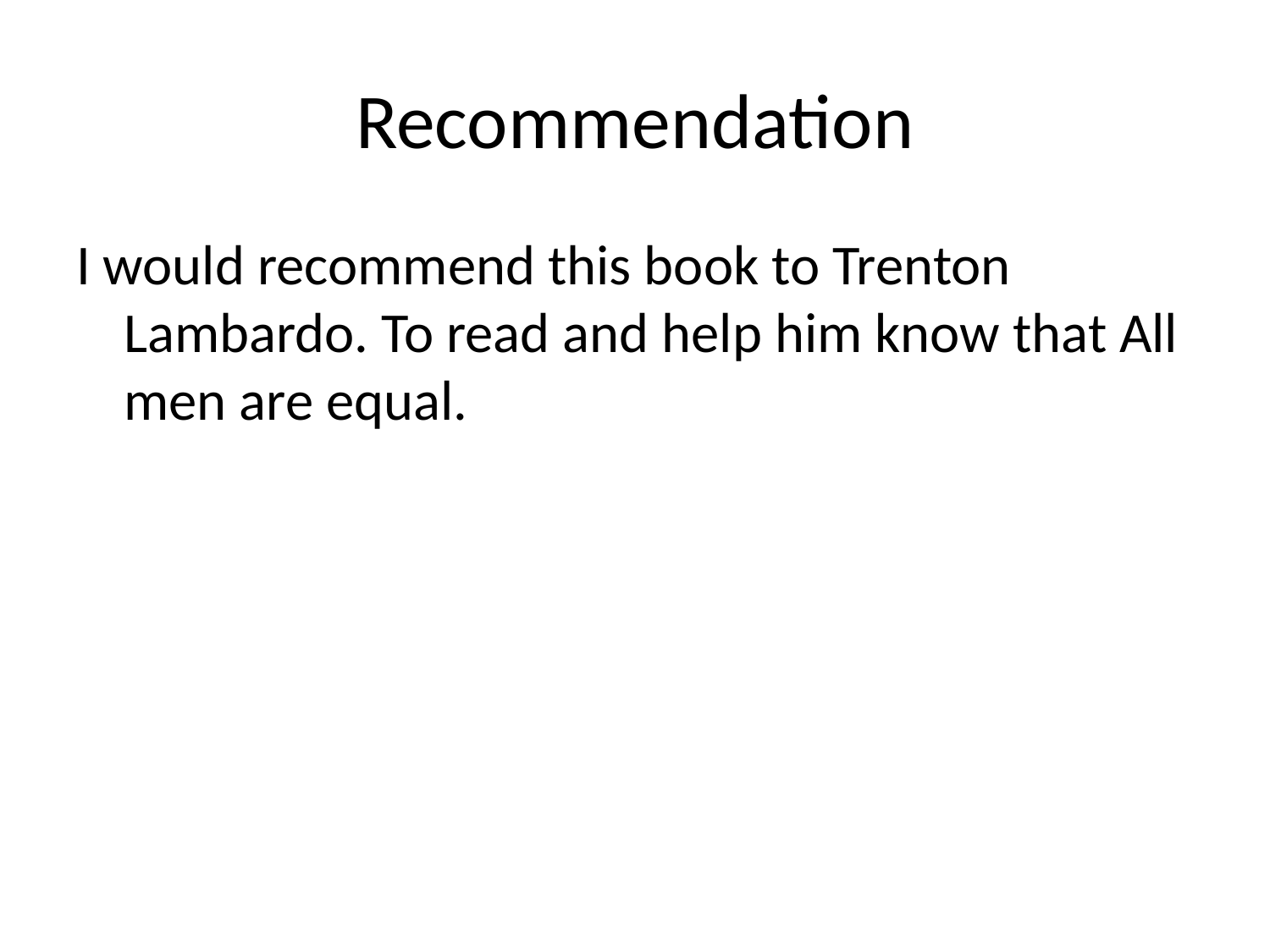

# Recommendation
I would recommend this book to Trenton Lambardo. To read and help him know that All men are equal.